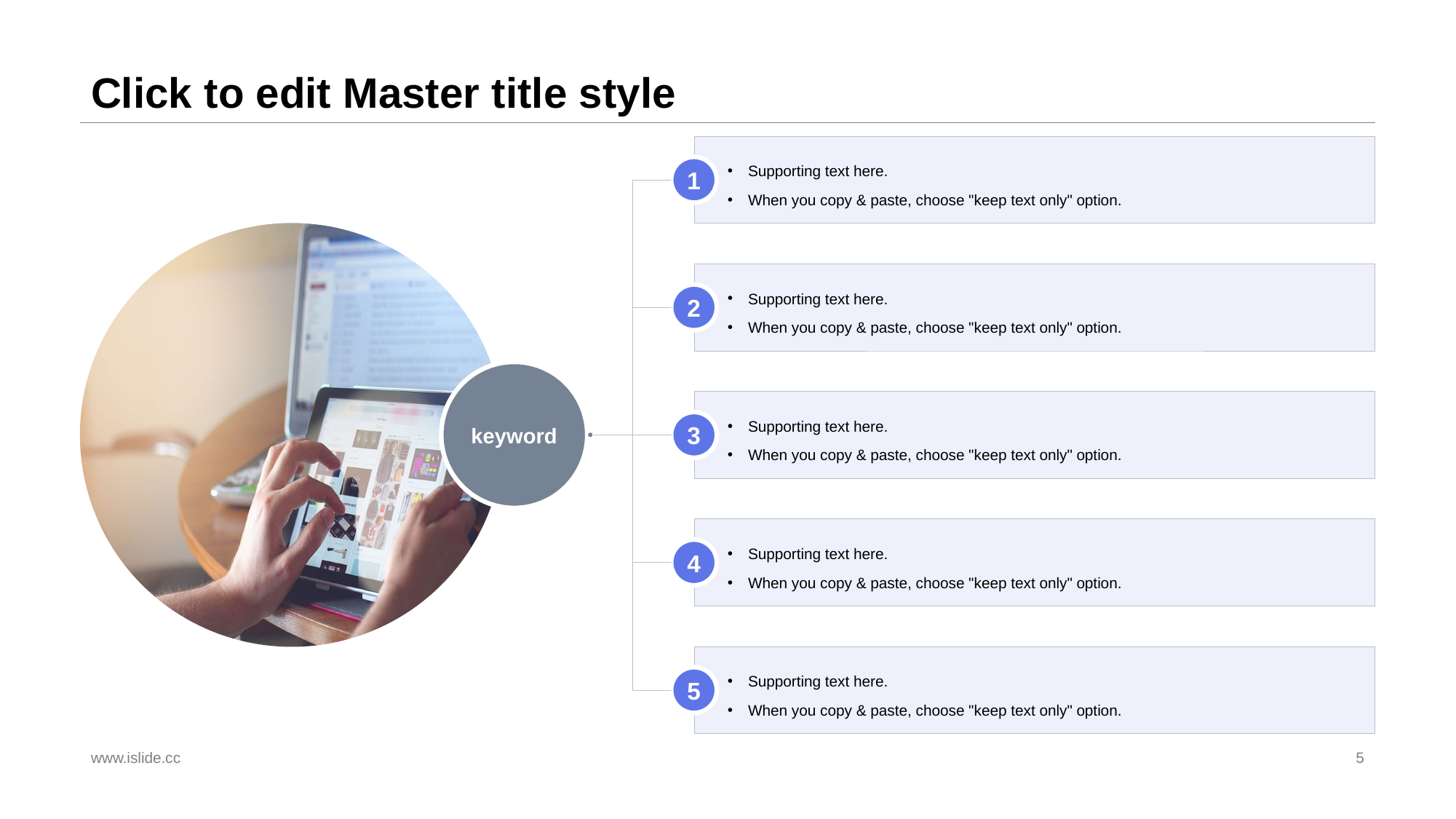

# Click to edit Master title style

Supporting text here.
When you copy & paste, choose "keep text only" option.
1

Supporting text here.
When you copy & paste, choose "keep text only" option.
2
keyword

Supporting text here.
When you copy & paste, choose "keep text only" option.
3

Supporting text here.
When you copy & paste, choose "keep text only" option.
4

Supporting text here.
When you copy & paste, choose "keep text only" option.
5
www.islide.cc
5